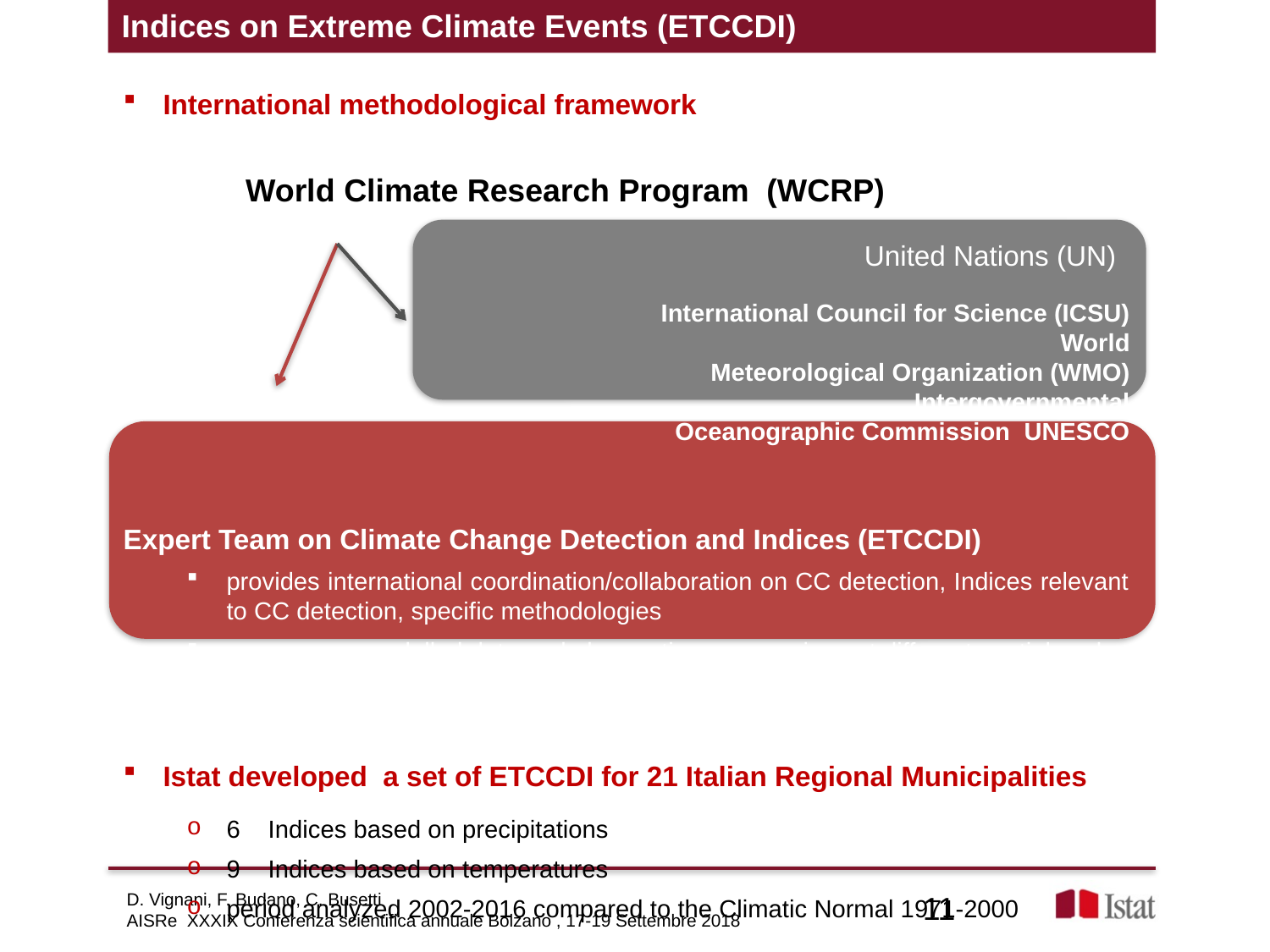

Indices on Extreme Climate Events (ETCCDI)
International methodological framework

World Climate Research Program  (WCRP)

					United Nations (UN)
International Council for Science (ICSU)
			     		     	   World Meteorological Organization (WMO)
					Intergovernmental Oceanographic Commission  UNESCO

Expert Team on Climate Change Detection and Indices (ETCCDI)
provides international coordination/collaboration on CC detection, Indices relevant to CC detection, specific methodologies
encourages modelled data and observations comparison at different spatial scale
http://etccdi.pacificclimate.org/list_27_indices.shtml

Istat developed  a set of ETCCDI for 21 Italian Regional Municipalities

6    Indices based on precipitations

9    Indices based on temperatures

period analyzed 2002-2016 compared to the Climatic Normal 1971-2000

D. Vignani, F. Budano, C. Busetti
AISRe  XXXIX Conferenza scientifica annuale Bolzano , 17-19 Settembre 2018
11